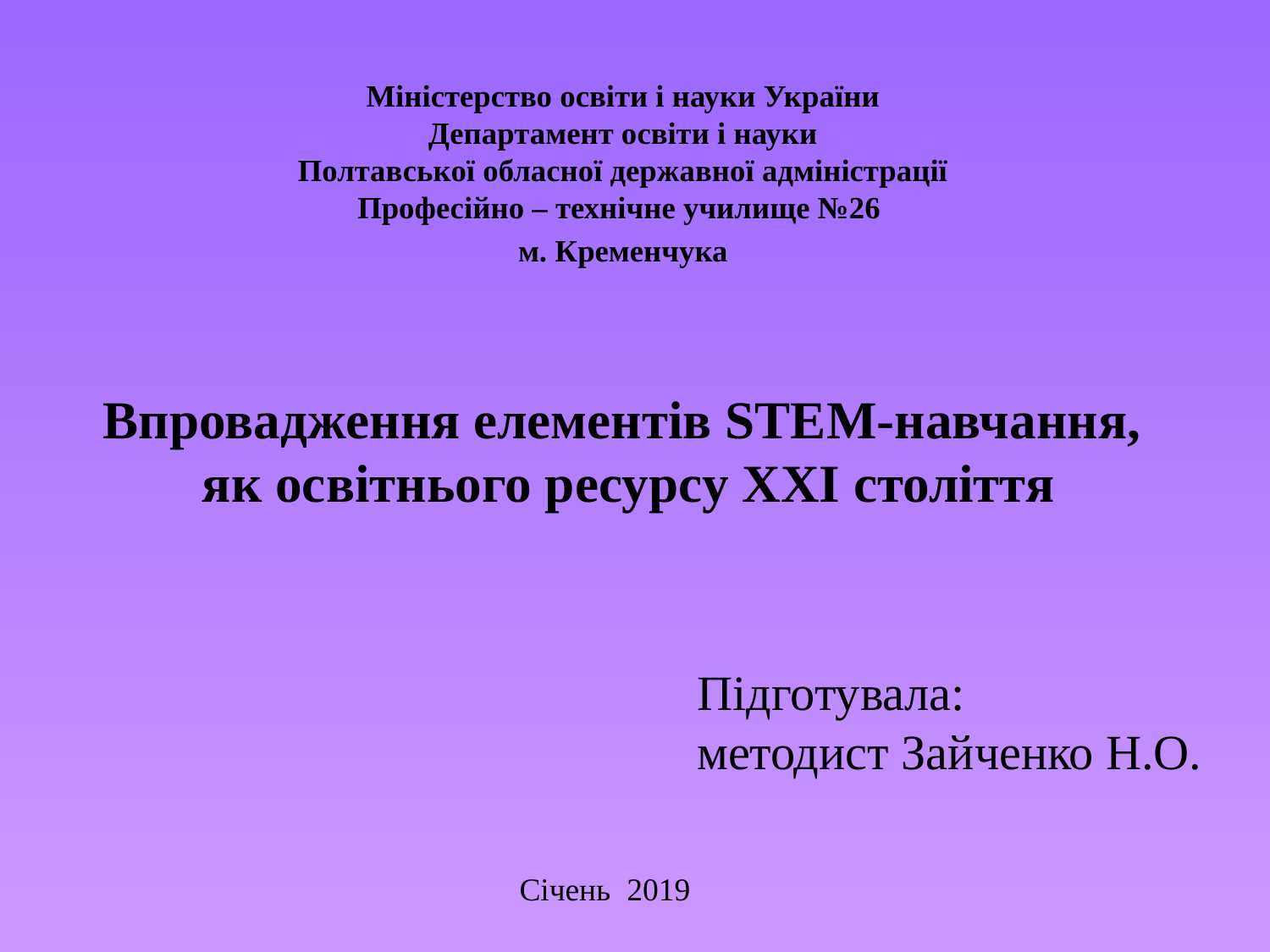

Міністерство освіти і науки України
Департамент освіти і науки
Полтавської обласної державної адміністрації
Професійно – технічне училище №26
м. Кременчука
# Впровадження елементів STEM-навчання,  як освітнього ресурсу ХХІ століття
Підготувала:
методист Зайченко Н.О.
Січень  2019